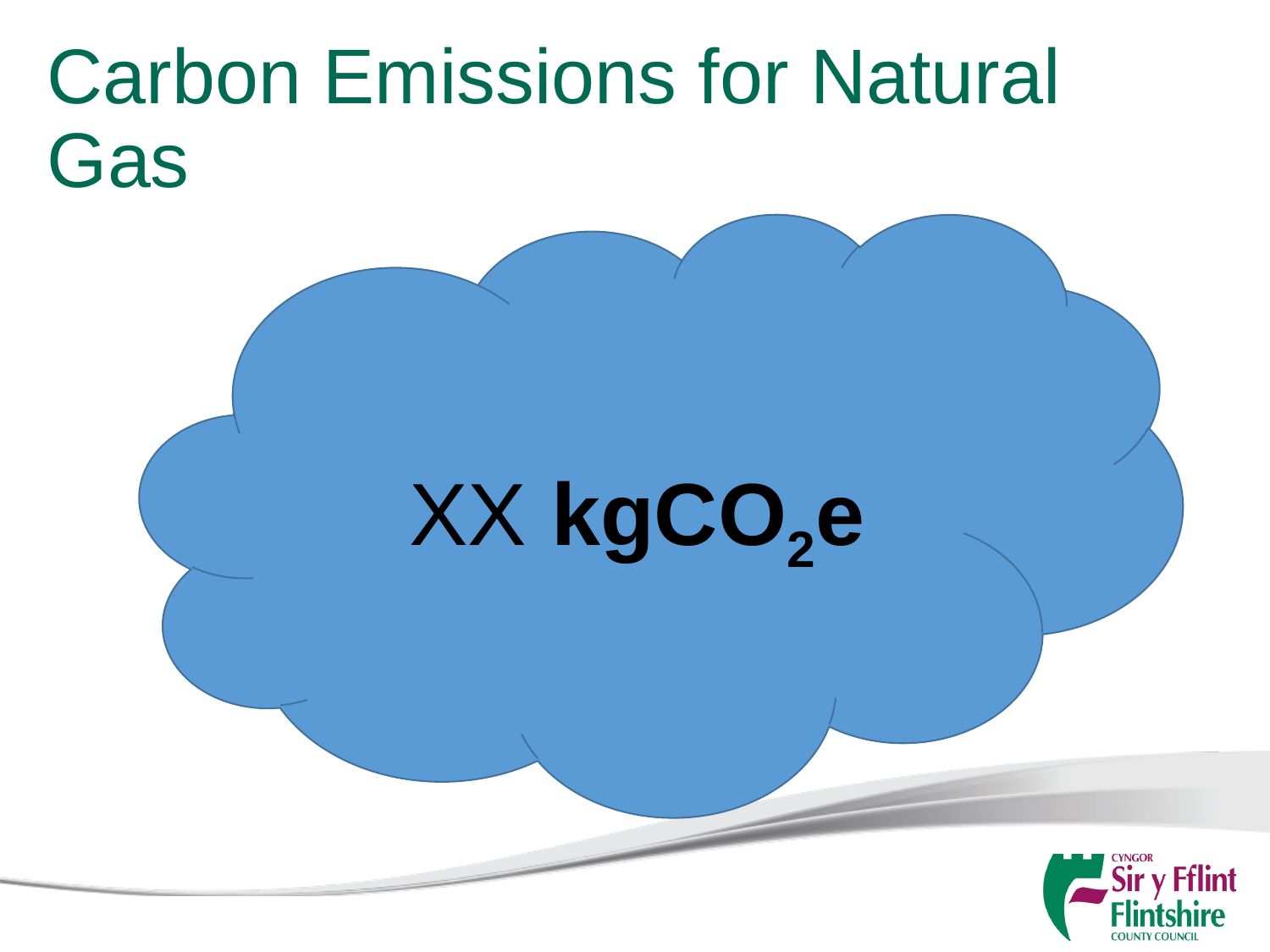

# Carbon Emissions for Natural Gas

 XX kgCO2e